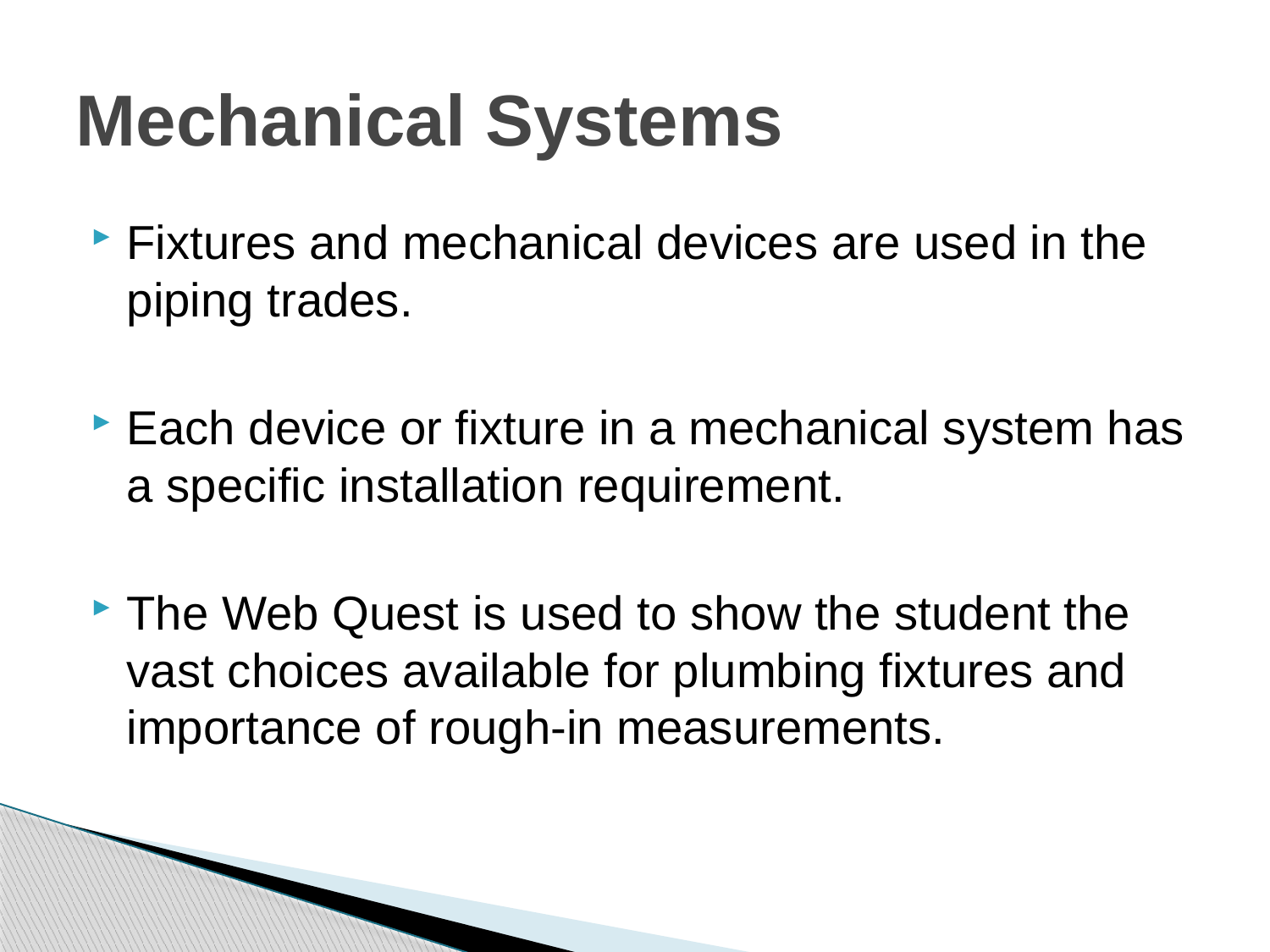

# Mechanical Systems
Fixtures and mechanical devices are used in the piping trades.

Each device or fixture in a mechanical system has a specific installation requirement.

The Web Quest is used to show the student the vast choices available for plumbing fixtures and importance of rough-in measurements.